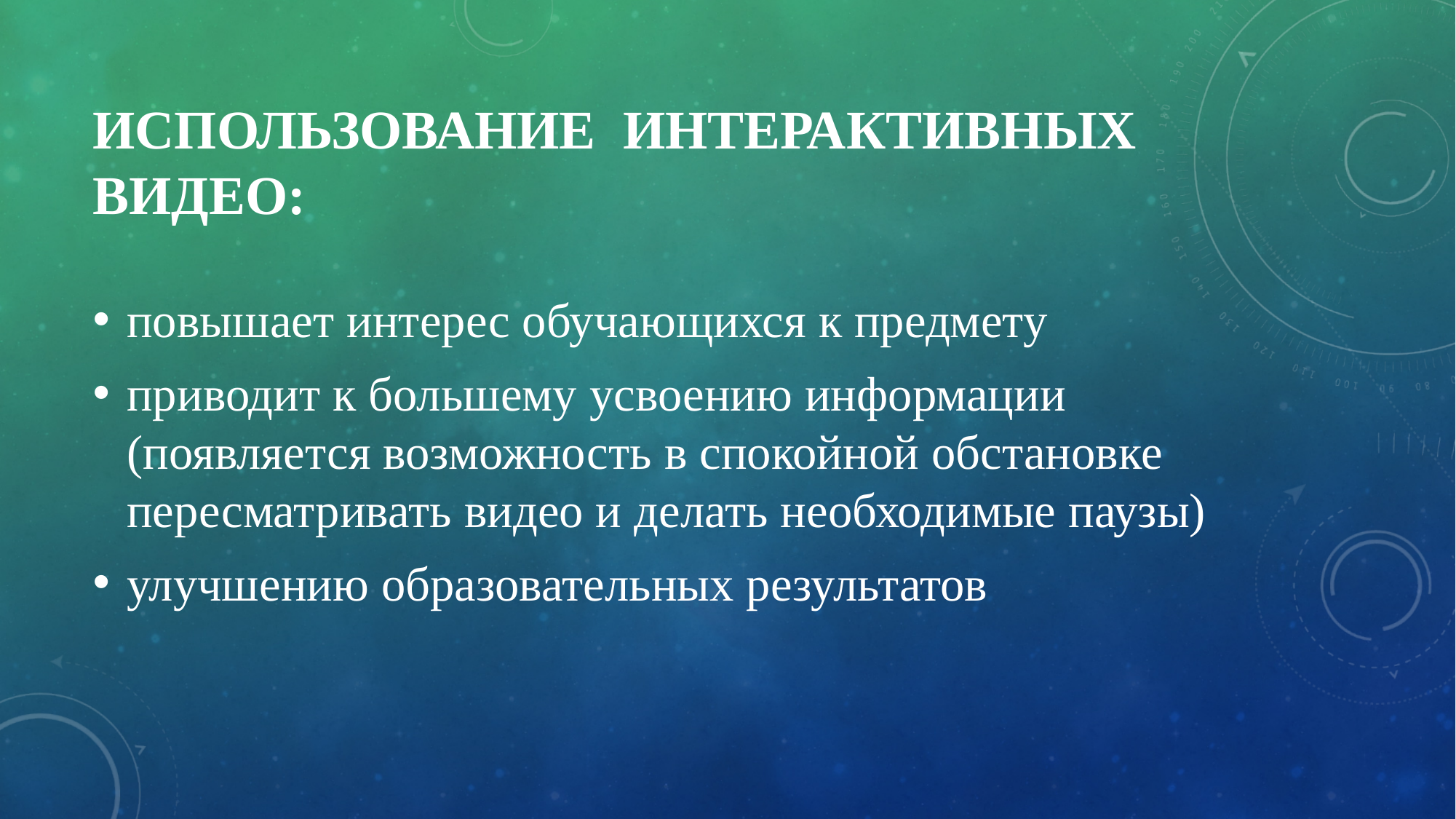

# Использование  интерактивных видео:

повышает интерес обучающихся к предмету
приводит к большему усвоению информации (появляется возможность в спокойной обстановке пересматривать видео и делать необходимые паузы)
улучшению образовательных результатов